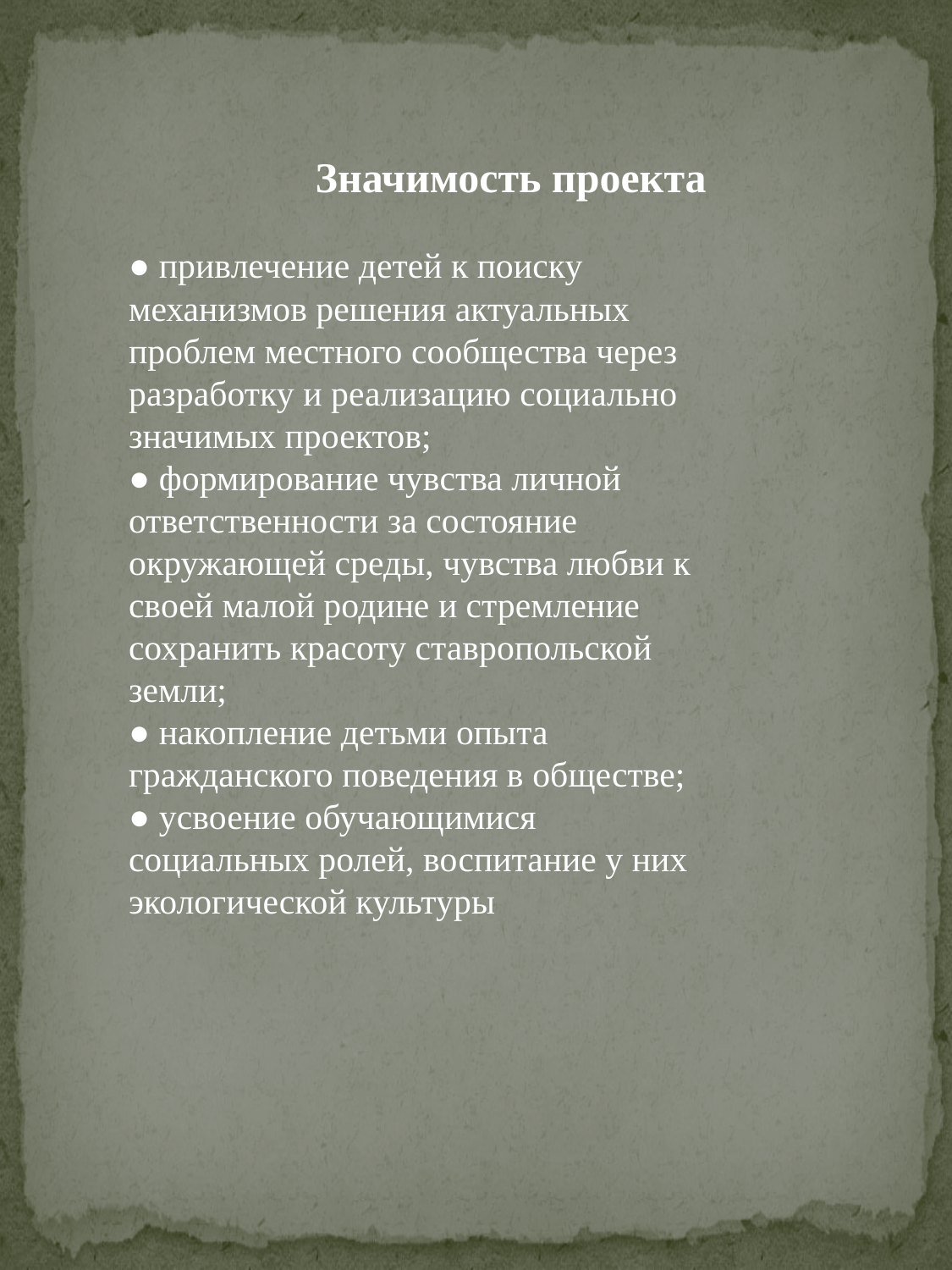

Значимость проекта

● привлечение детей к поиску механизмов решения актуальных проблем местного сообщества через разработку и реализацию социально значимых проектов;
● формирование чувства личной ответственности за состояние окружающей среды, чувства любви к своей малой родине и стремление сохранить красоту ставропольской земли;
● накопление детьми опыта гражданского поведения в обществе;
● усвоение обучающимися социальных ролей, воспитание у них экологической культуры